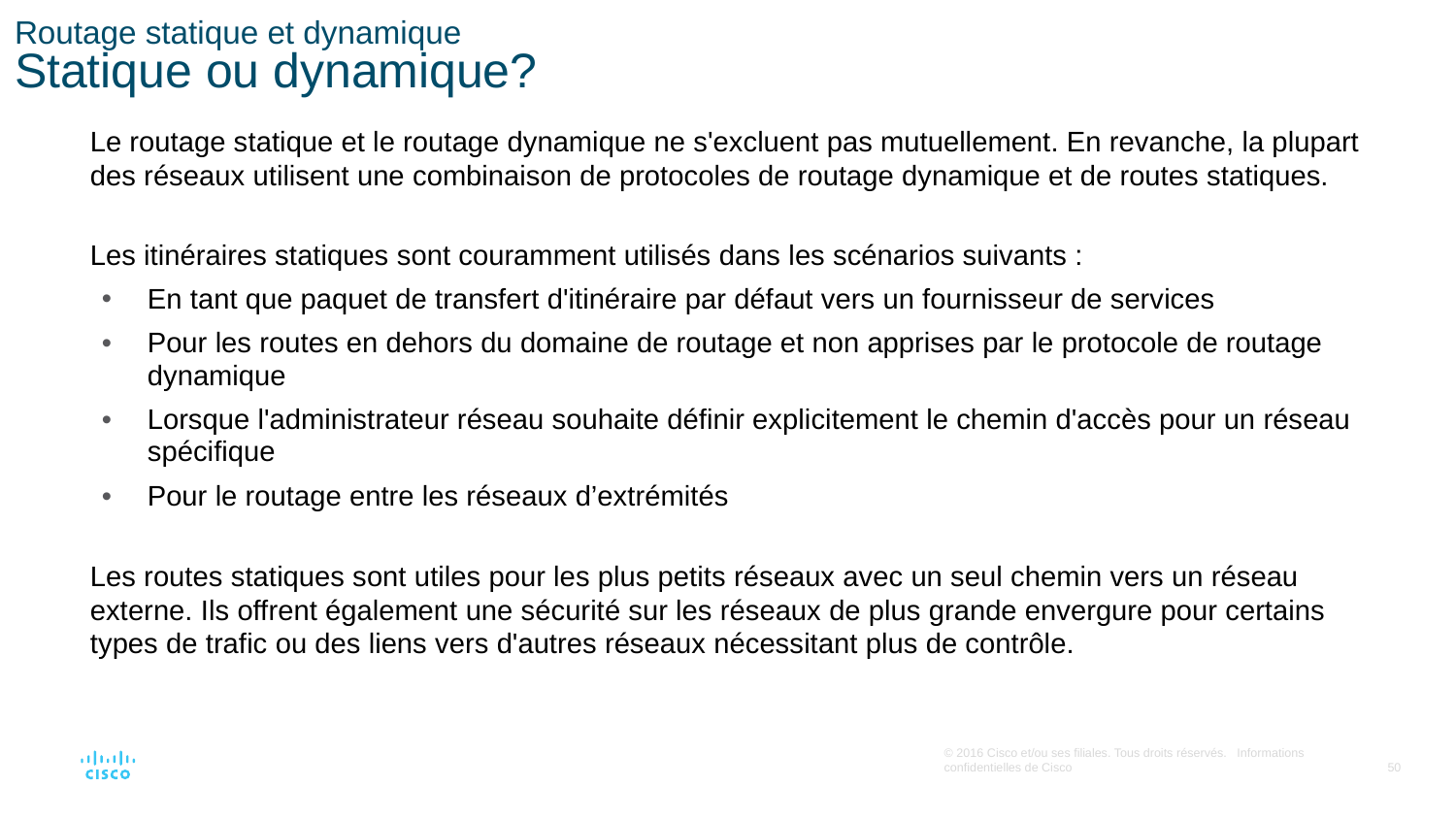

# Routage statique et dynamique Statique ou dynamique?
Le routage statique et le routage dynamique ne s'excluent pas mutuellement. En revanche, la plupart des réseaux utilisent une combinaison de protocoles de routage dynamique et de routes statiques.

Les itinéraires statiques sont couramment utilisés dans les scénarios suivants :
En tant que paquet de transfert d'itinéraire par défaut vers un fournisseur de services
Pour les routes en dehors du domaine de routage et non apprises par le protocole de routage dynamique
Lorsque l'administrateur réseau souhaite définir explicitement le chemin d'accès pour un réseau spécifique
Pour le routage entre les réseaux d’extrémités

Les routes statiques sont utiles pour les plus petits réseaux avec un seul chemin vers un réseau externe. Ils offrent également une sécurité sur les réseaux de plus grande envergure pour certains types de trafic ou des liens vers d'autres réseaux nécessitant plus de contrôle.